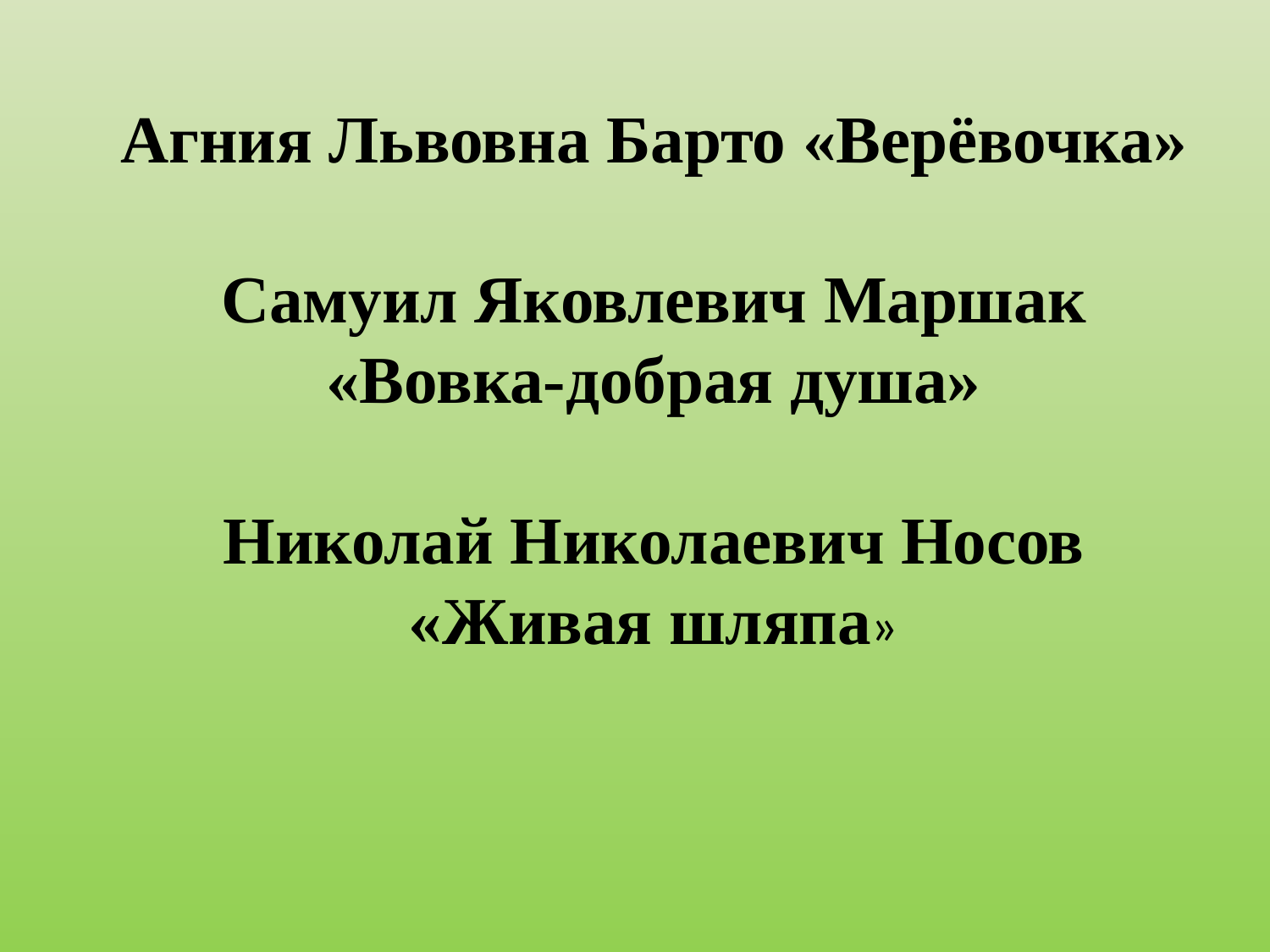

Агния Львовна Барто «Верёвочка»
Самуил Яковлевич Маршак «Вовка-добрая душа»
Николай Николаевич Носов «Живая шляпа»